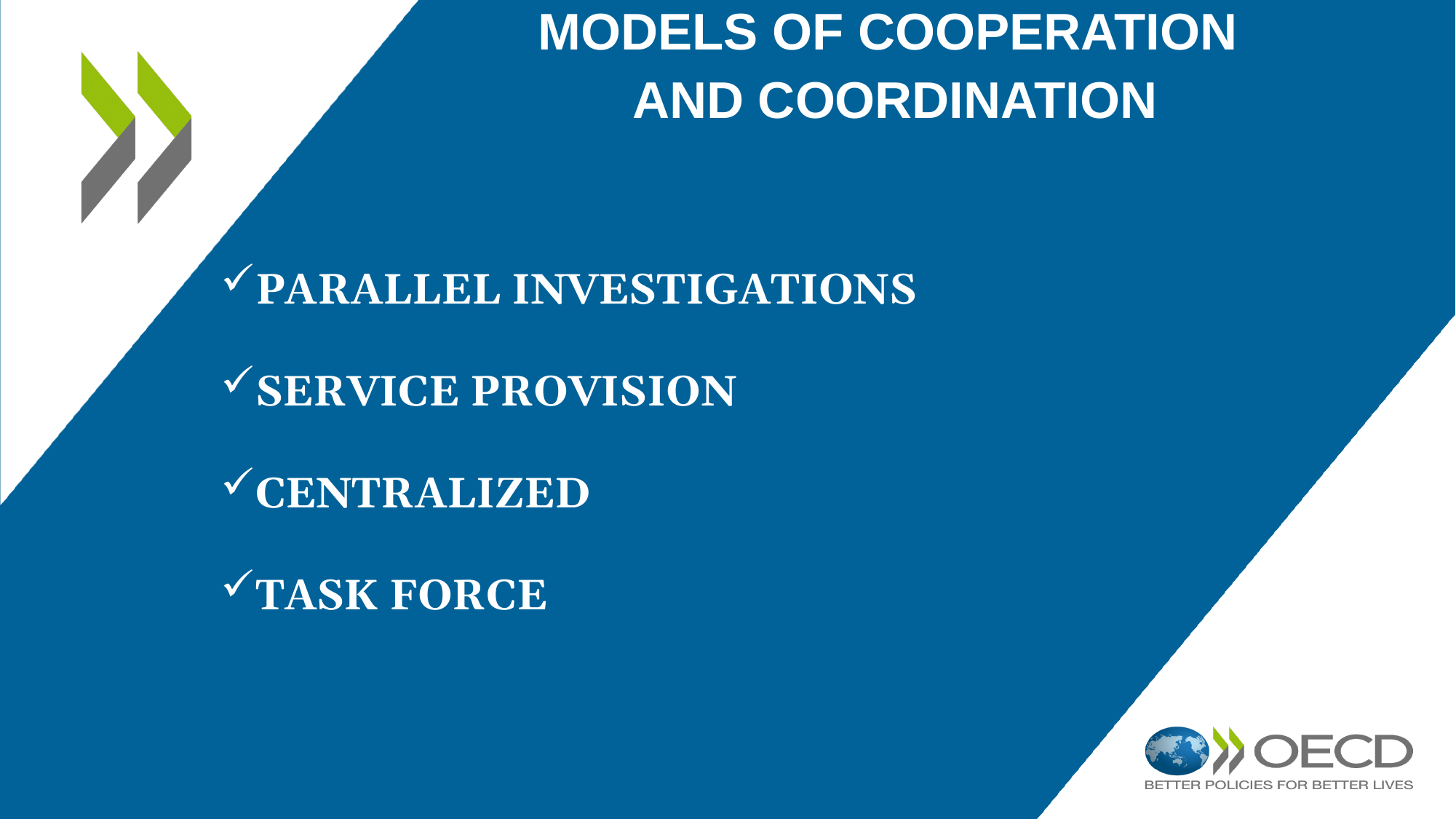

# MODELS OF COOPERATION AND COORDINATION
PARALLEL INVESTIGATIONS

SERVICE PROVISION

CENTRALIZED

TASK FORCE